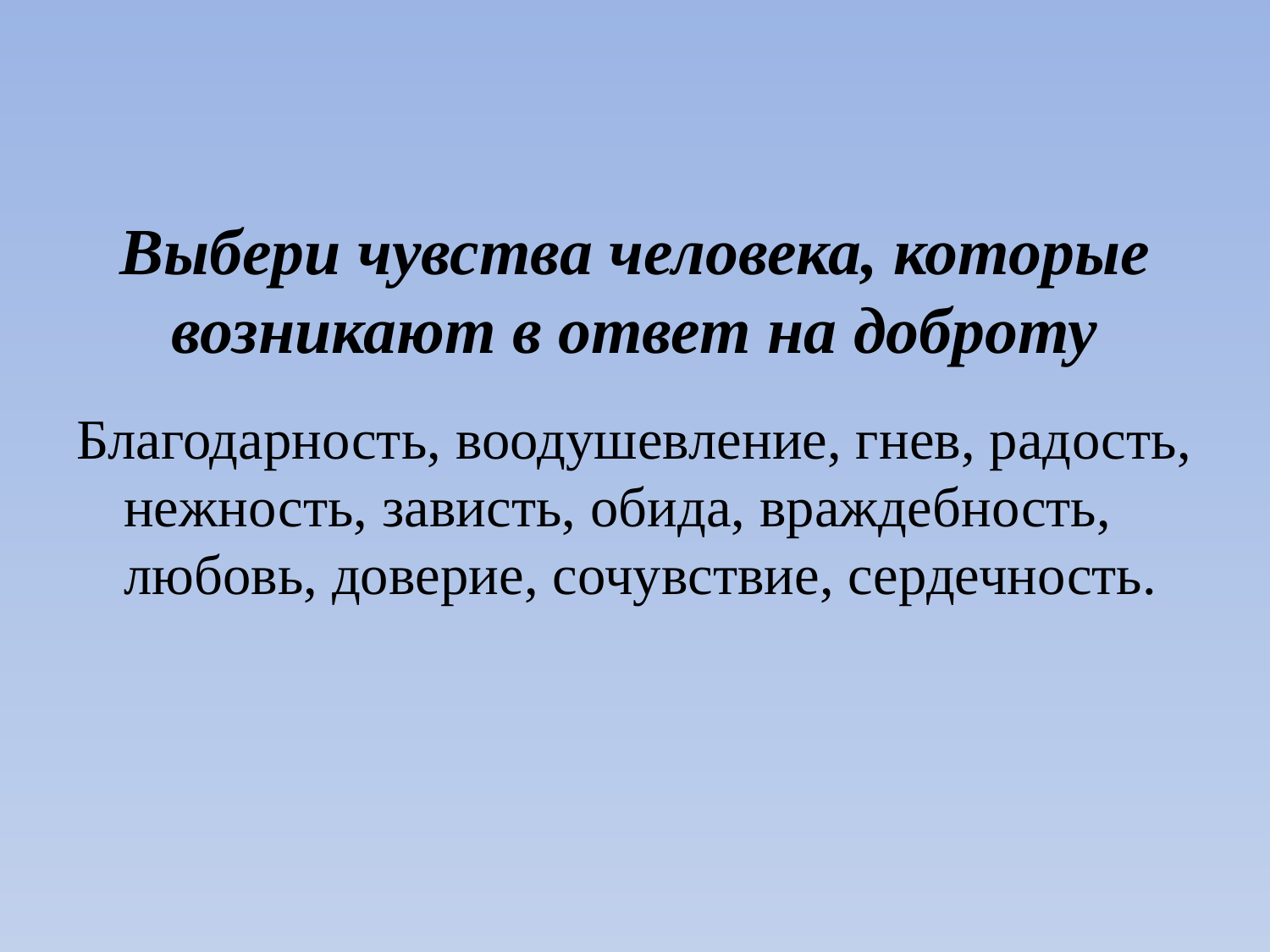

# Выбери чувства человека, которые возникают в ответ на доброту
Благодарность, воодушевление, гнев, радость, нежность, зависть, обида, враждебность, любовь, доверие, сочувствие, сердечность.